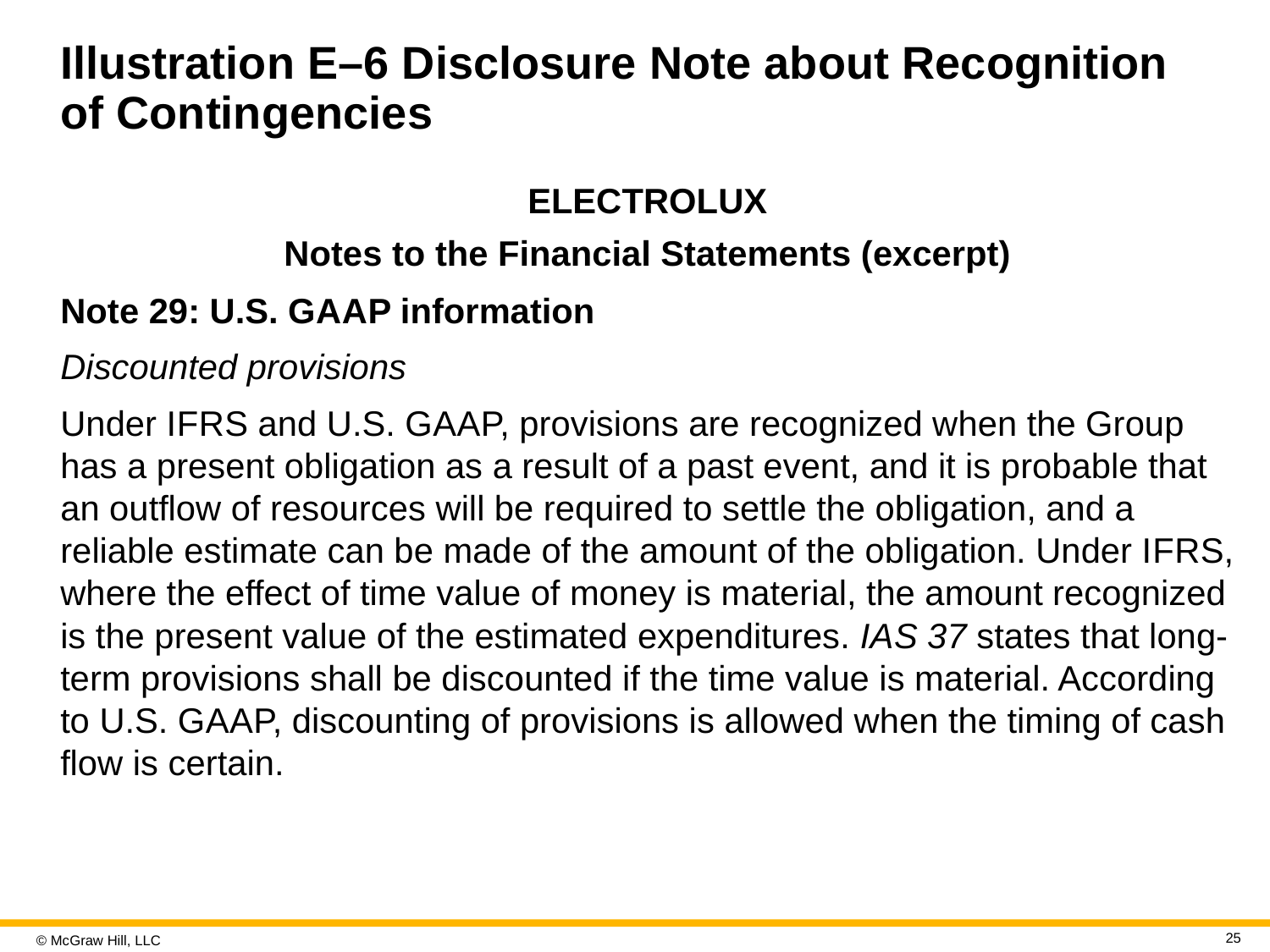

# Illustration E–6 Disclosure Note about Recognition of Contingencies
ELECTROLUX
Notes to the Financial Statements (excerpt)
Note 29: U.S. G A A P information
Discounted provisions
Under I F R S and U.S. G A A P, provisions are recognized when the Group has a present obligation as a result of a past event, and it is probable that an outflow of resources will be required to settle the obligation, and a reliable estimate can be made of the amount of the obligation. Under I F R S, where the effect of time value of money is material, the amount recognized is the present value of the estimated expenditures. I A S 37 states that long-term provisions shall be discounted if the time value is material. According to U.S. G A A P, discounting of provisions is allowed when the timing of cash flow is certain.
25